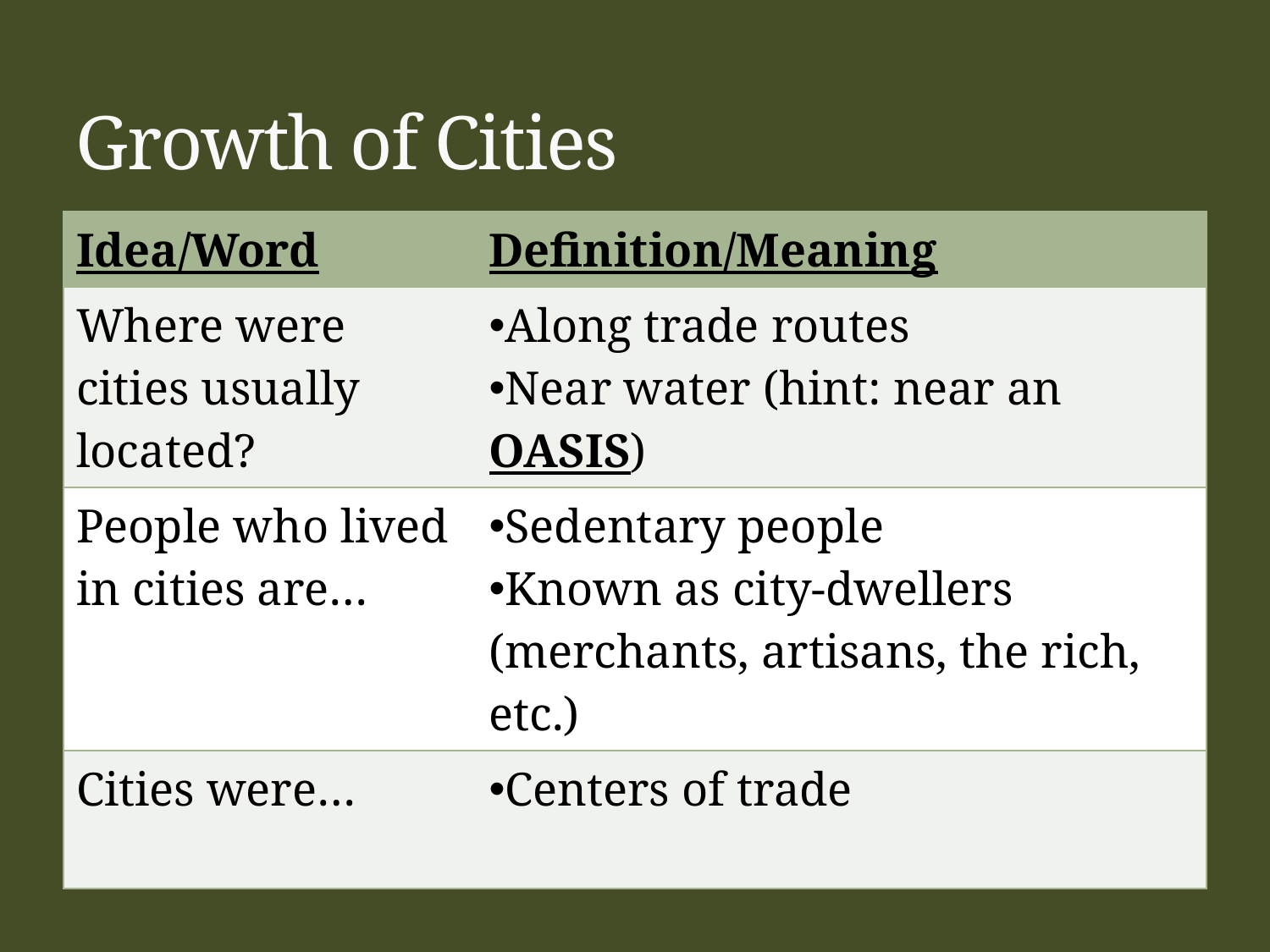

# Growth of Cities
| Idea/Word | Definition/Meaning |
| --- | --- |
| Where were cities usually located? | Along trade routes Near water (hint: near an OASIS) |
| People who lived in cities are… | Sedentary people Known as city-dwellers (merchants, artisans, the rich, etc.) |
| Cities were… | Centers of trade |